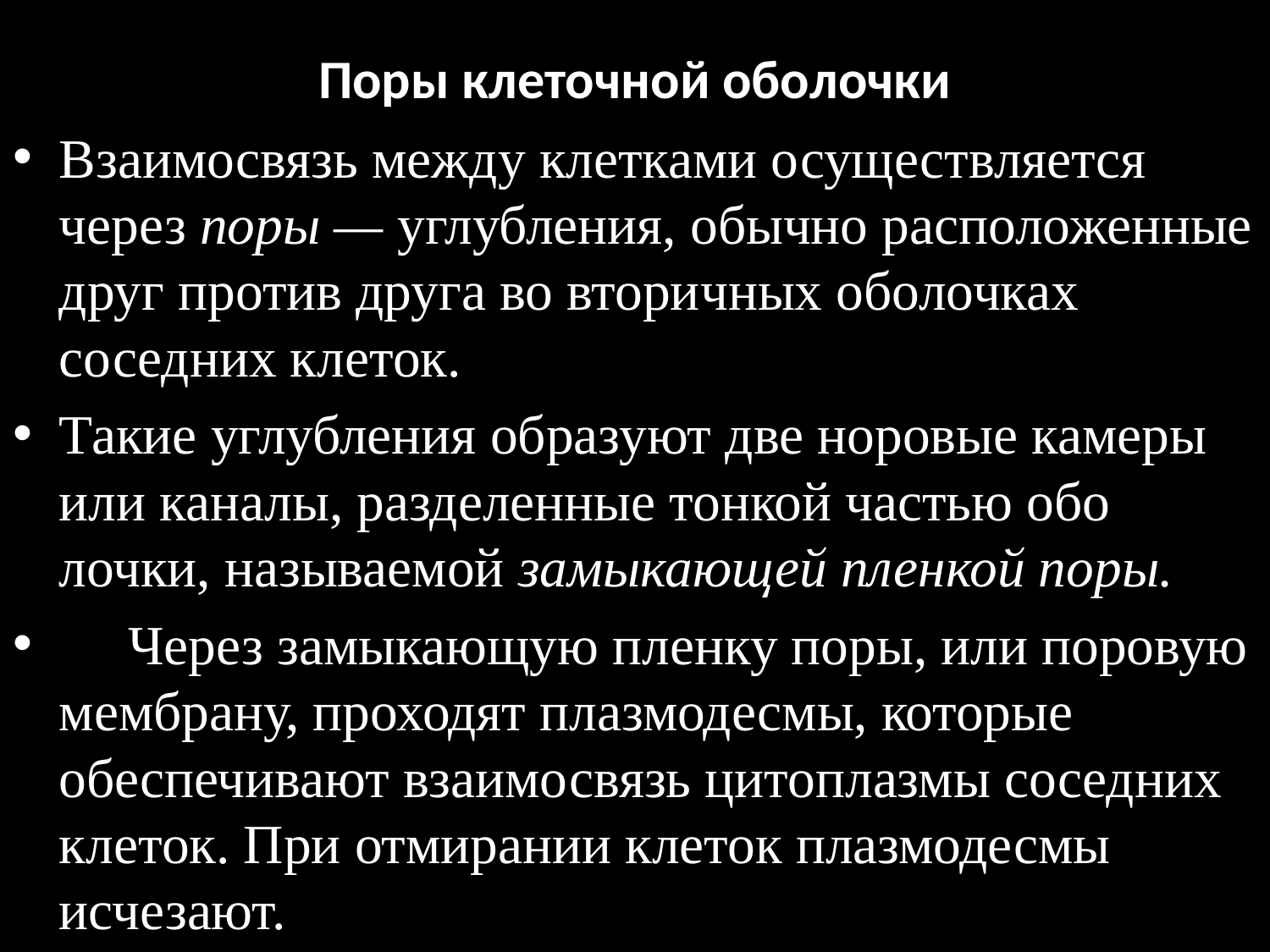

# Поры клеточной оболочки
Взаимосвязь между клетками осуществляется через поры — уг­лубления, обычно расположенные друг против друга во вторич­ных оболочках соседних клеток.
Такие углубления образуют две норовые камеры или каналы, разделенные тонкой частью обо­лочки, называемой замыкающей пленкой поры.
     Через замыкающую пленку поры, или поровую мембрану, про­ходят плазмодесмы, которые обеспечивают взаимосвязь цитоплаз­мы соседних клеток. При отмирании клеток плазмодесмы исчезают.